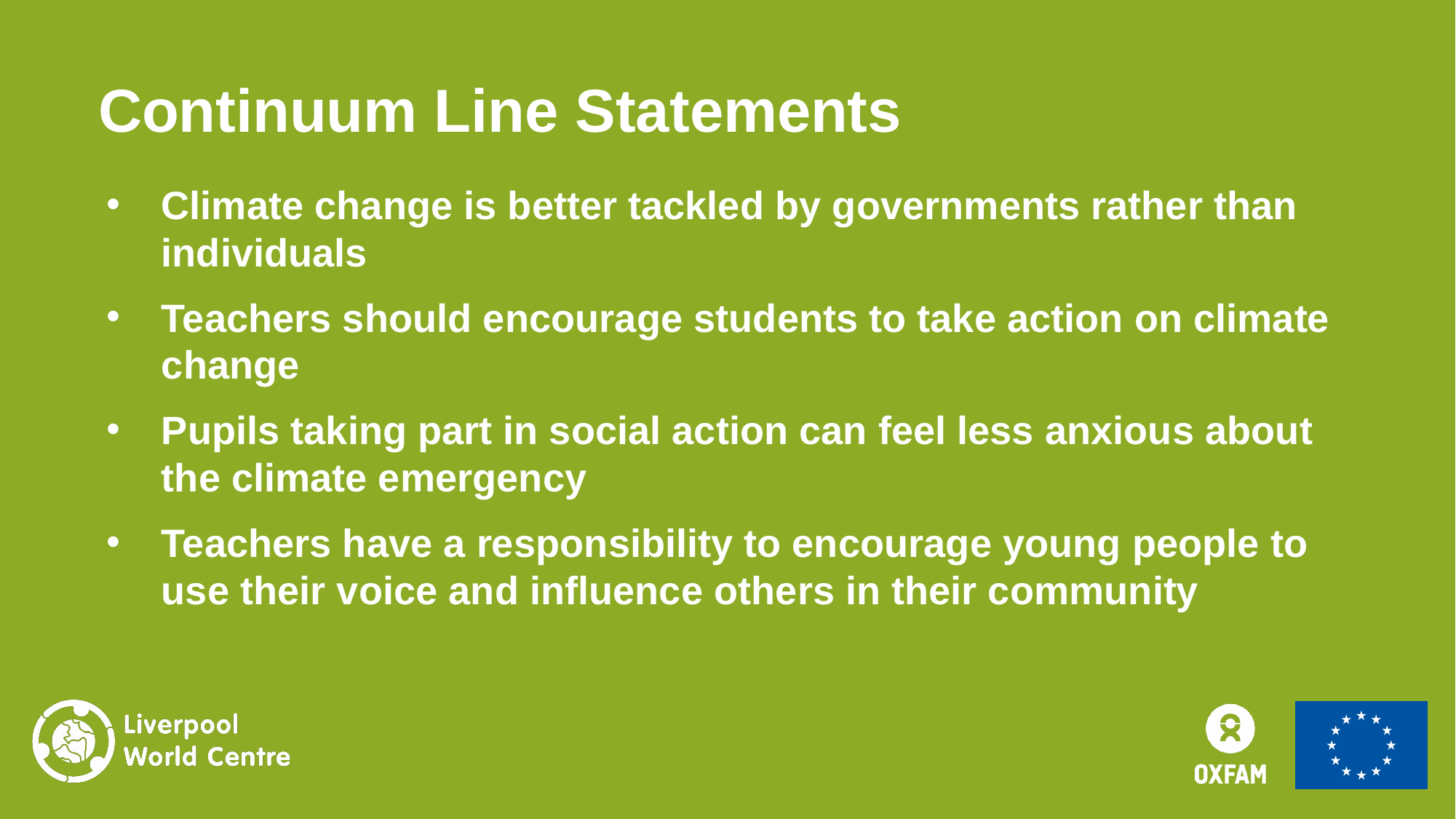

Continuum Line Statements
Climate change is better tackled by governments rather than individuals
Teachers should encourage students to take action on climate change
Pupils taking part in social action can feel less anxious about the climate emergency
Teachers have a responsibility to encourage young people to use their voice and influence others in their community